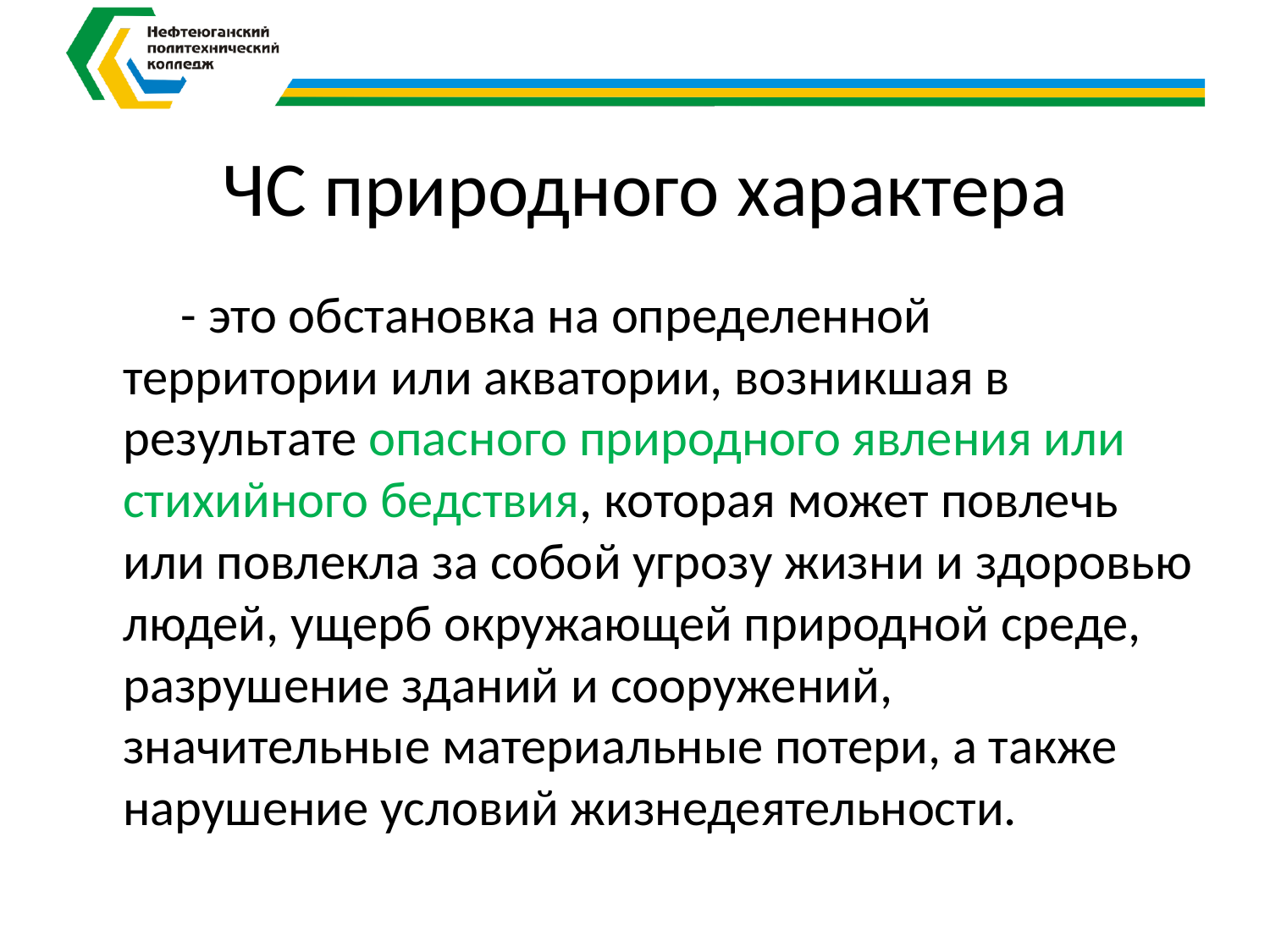

# ЧС природного характера
         - это обстановка на определенной территории или акватории, возникшая в результате опасного природного явления или стихийного бедствия, которая может повлечь или повлекла за собой угрозу жизни и здоровью людей, ущерб окружающей природной среде, разрушение зданий и сооружений, значительные материальные потери, а также нарушение условий жизнедеятельности.